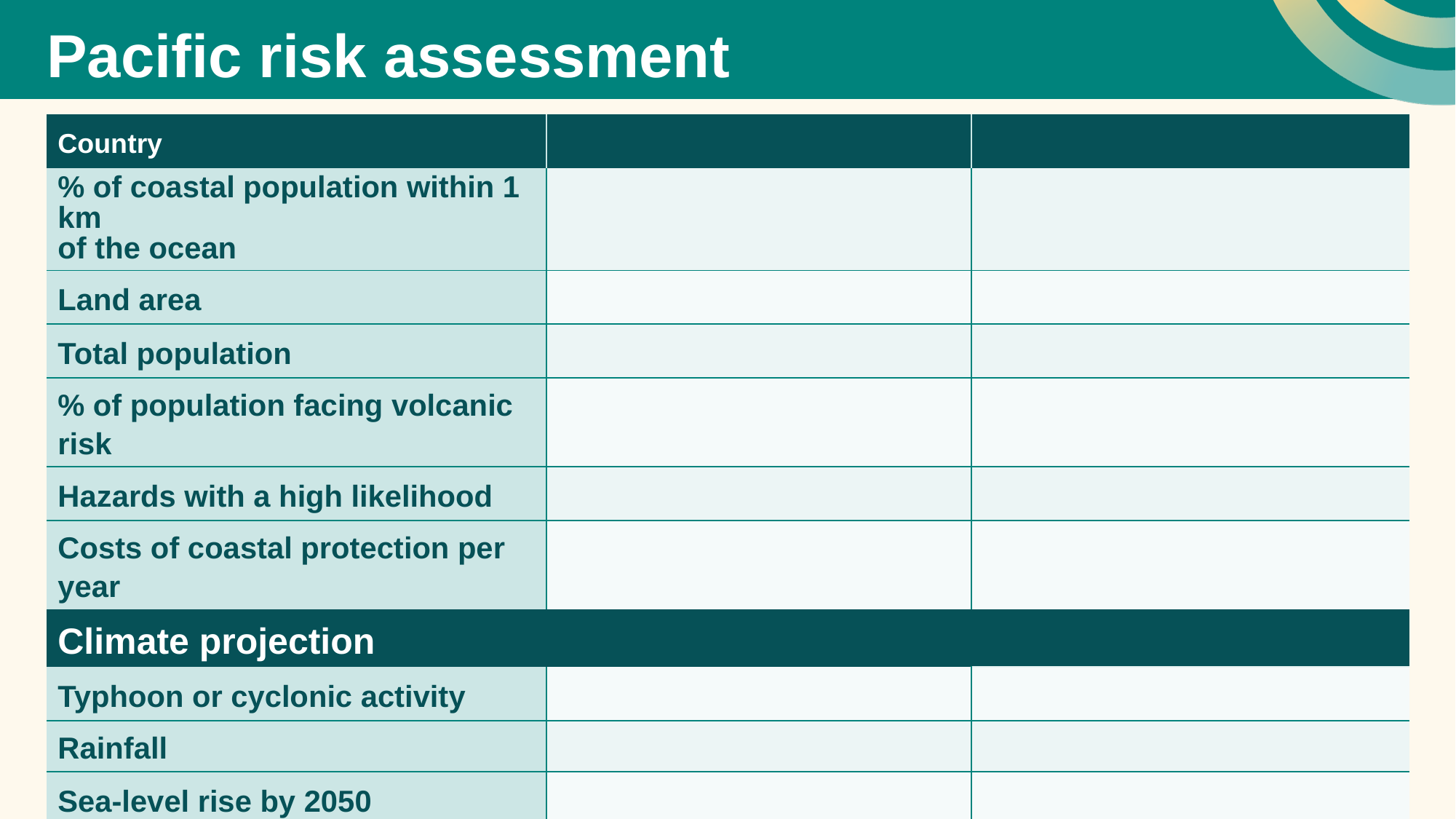

# Pacific risk assessment
| Country |  |  |
| --- | --- | --- |
| % of coastal population within 1 km of the ocean |  |  |
| Land area |  |  |
| Total population |  |  |
| % of population facing volcanic risk |  |  |
| Hazards with a high likelihood |  |  |
| Costs of coastal protection per year |  |  |
| Climate projection |  |  |
| Typhoon or cyclonic activity |  |  |
| Rainfall |  |  |
| Sea-level rise by 2050 |  |  |